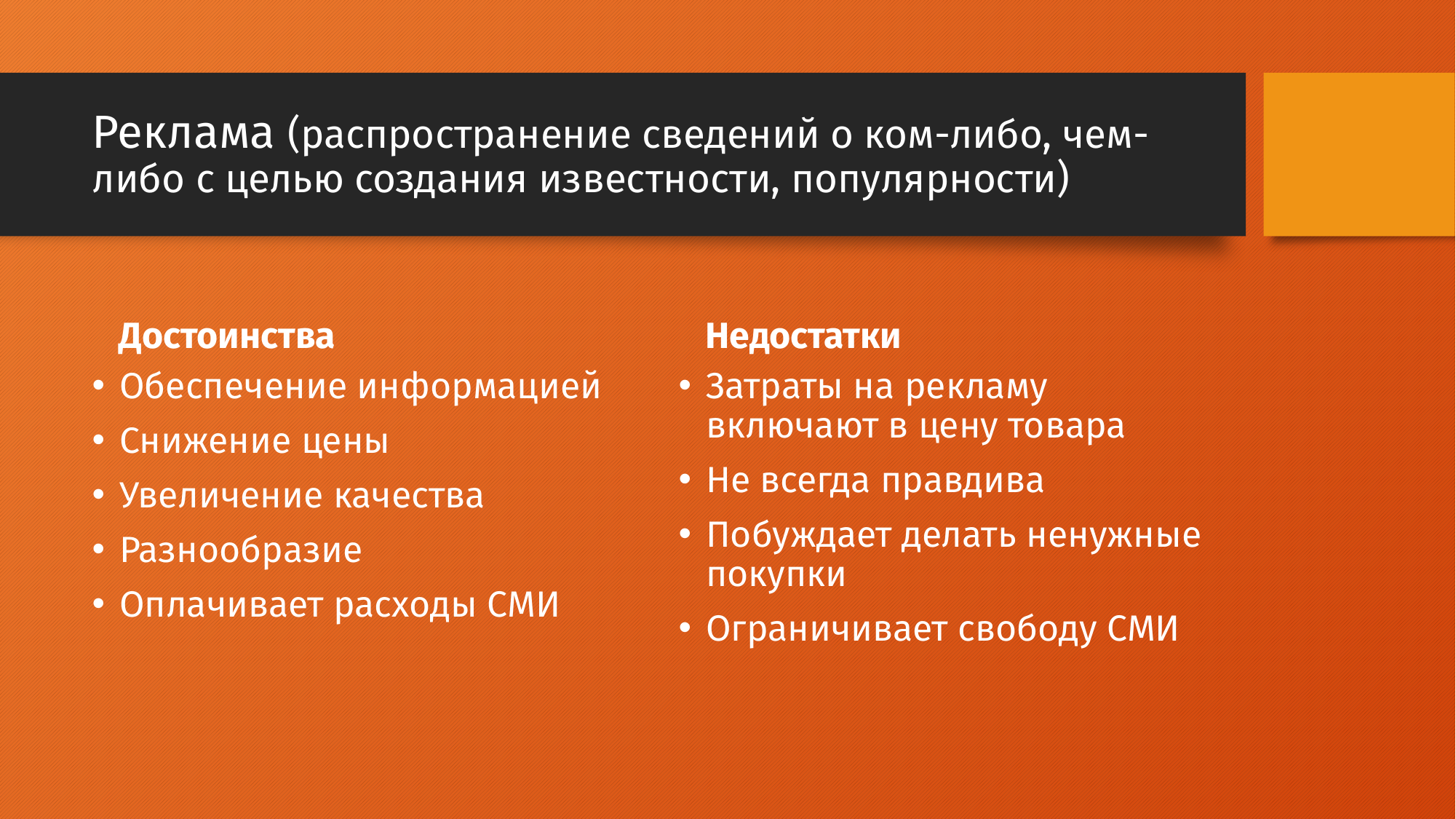

# Реклама (распространение сведений о ком-либо, чем-либо с целью создания известности, популярности)
Достоинства
Недостатки
Обеспечение информацией
Снижение цены
Увеличение качества
Разнообразие
Оплачивает расходы СМИ
Затраты на рекламу включают в цену товара
Не всегда правдива
Побуждает делать ненужные покупки
Ограничивает свободу СМИ